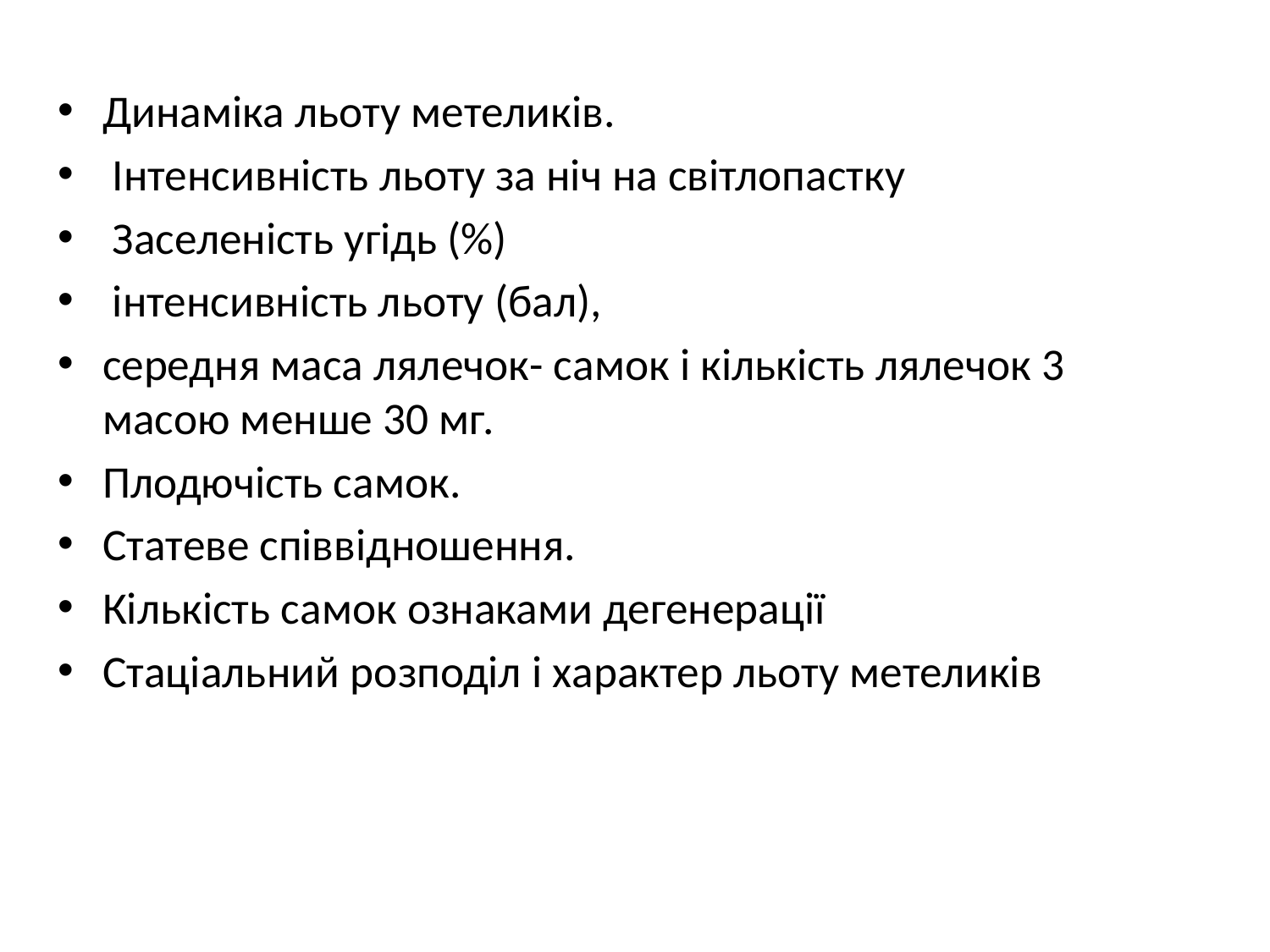

Динаміка льоту метеликів.
 Інтенсивність льоту за ніч на світлопастку
 Заселеність угідь (%)
 інтенсивність льоту (бал),
середня маса лялечок- самок і кількість лялечок 3 масою менше 30 мг.
Плодючість самок.
Статеве співвідношення.
Кількість самок ознаками дегенерації
Стаціальний розподіл і характер льоту метеликів